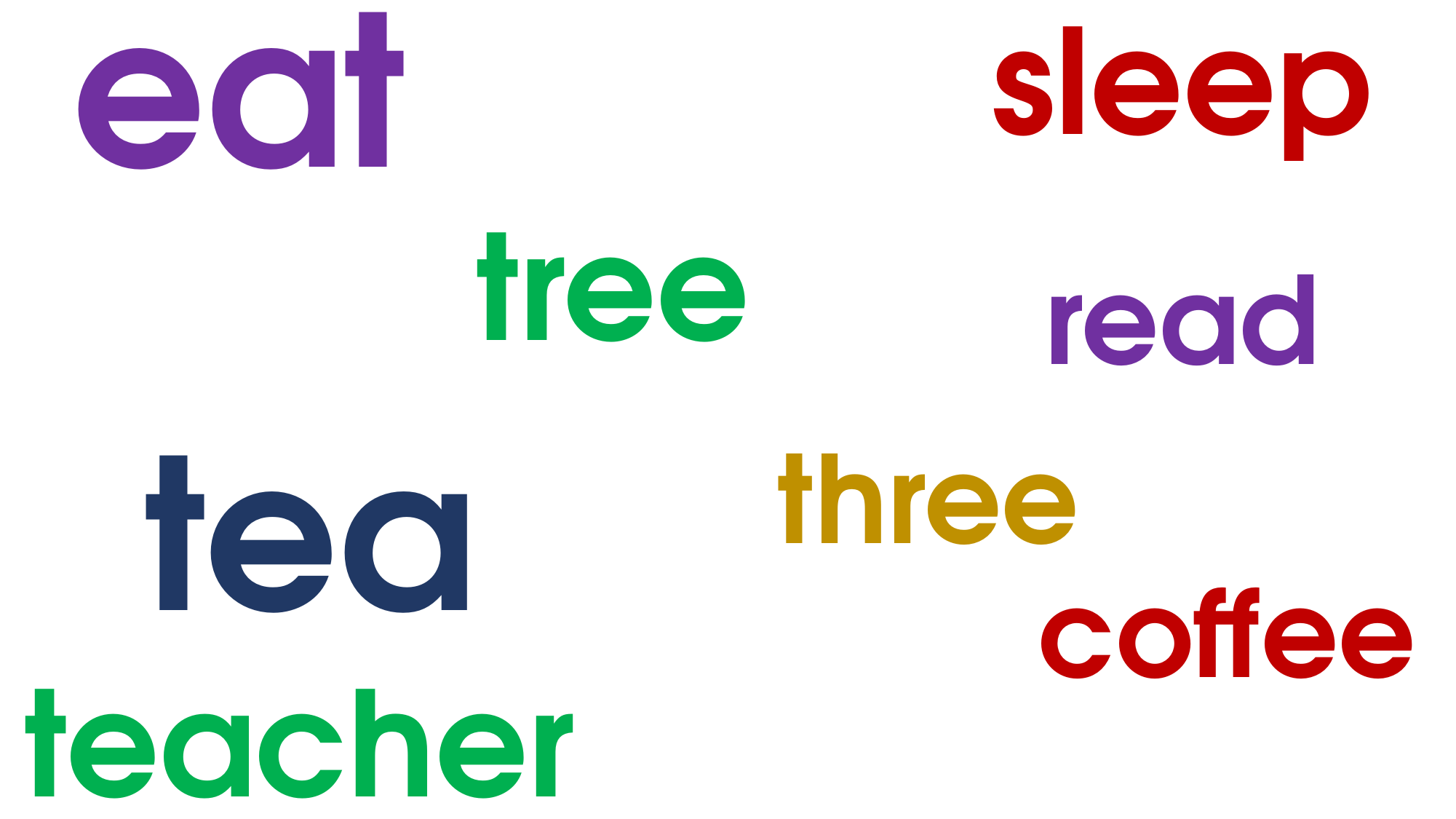

eat
sleep
tree
read
tea
three
coffee
teacher